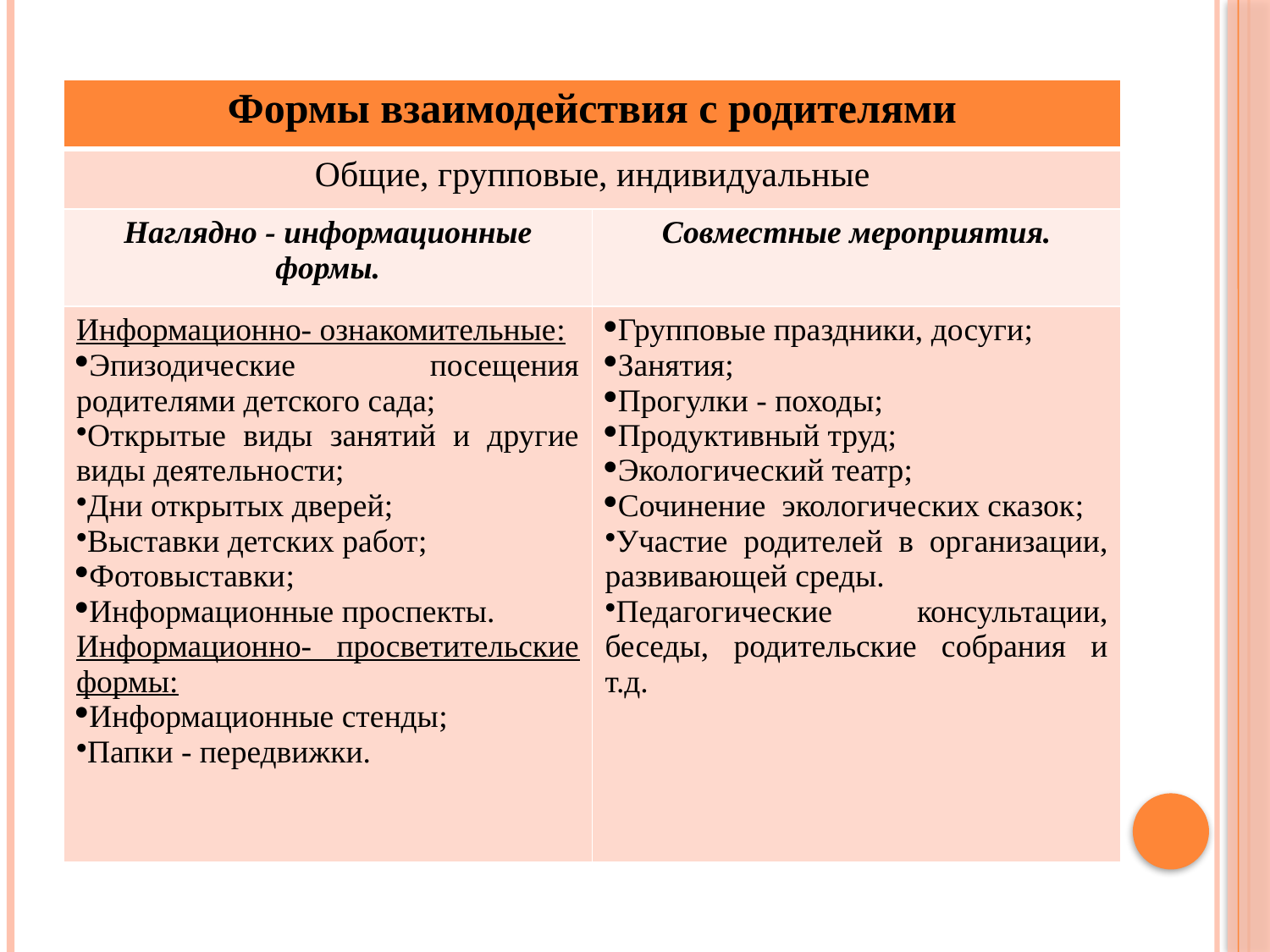

| Формы взаимодействия с родителями |  |
| --- | --- |
| Общие, групповые, индивидуальные |  |
| Наглядно - информационные формы. | Совместные мероприятия. |
| Информационно- ознакомительные: Эпизодические посещения родителями детского сада; Открытые виды занятий и другие виды деятельности; Дни открытых дверей; Выставки детских работ; Фотовыставки; Информационные проспекты. Информационно- просветительские формы: Информационные стенды; Папки - передвижки. | Групповые праздники, досуги; Занятия; Прогулки - походы; Продуктивный труд; Экологический театр; Сочинение экологических сказок; Участие родителей в организации, развивающей среды. Педагогические консультации, беседы, родительские собрания и т.д. |